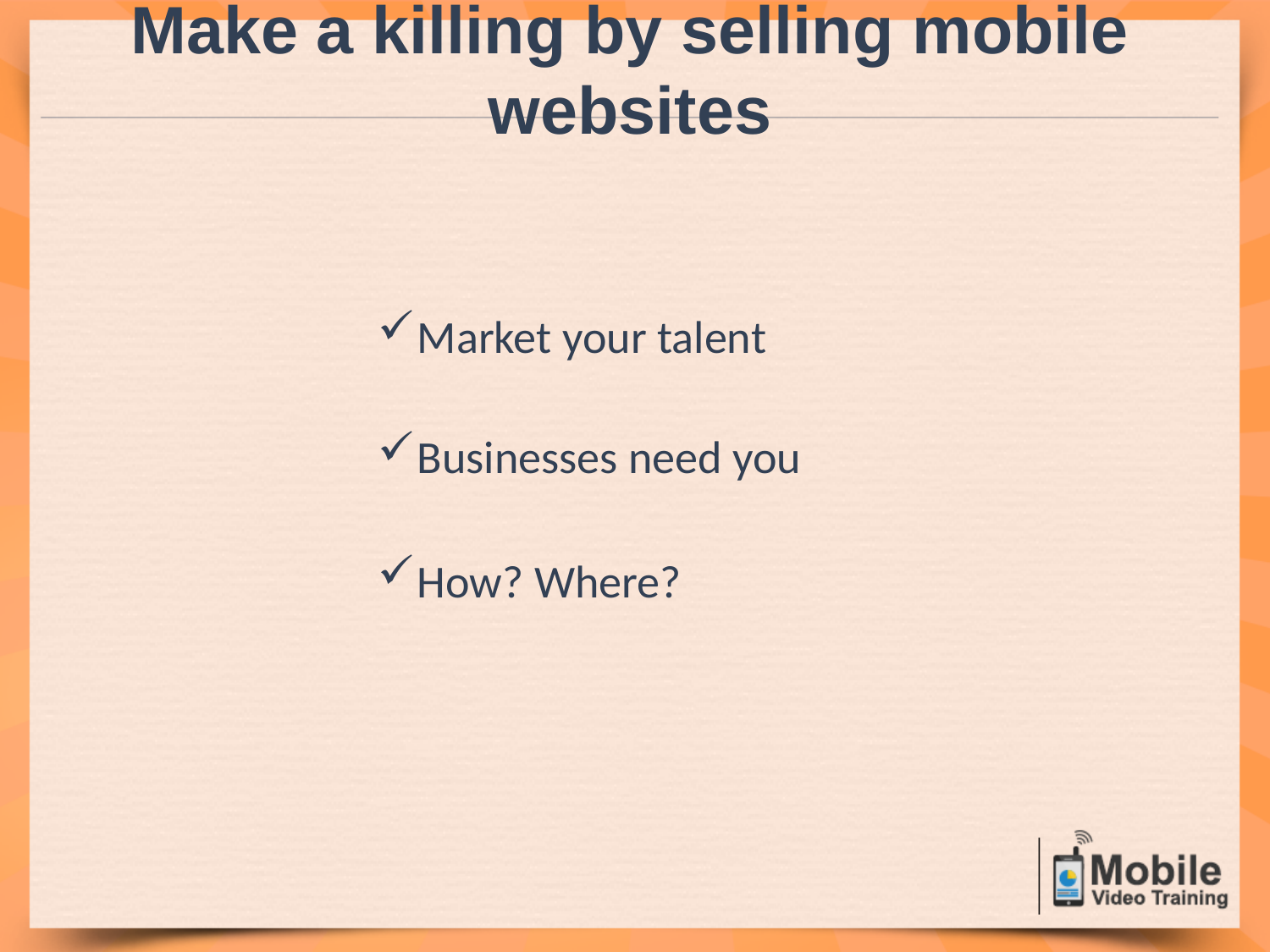

Make a killing by selling mobile websites
Market your talent
Businesses need you
How? Where?